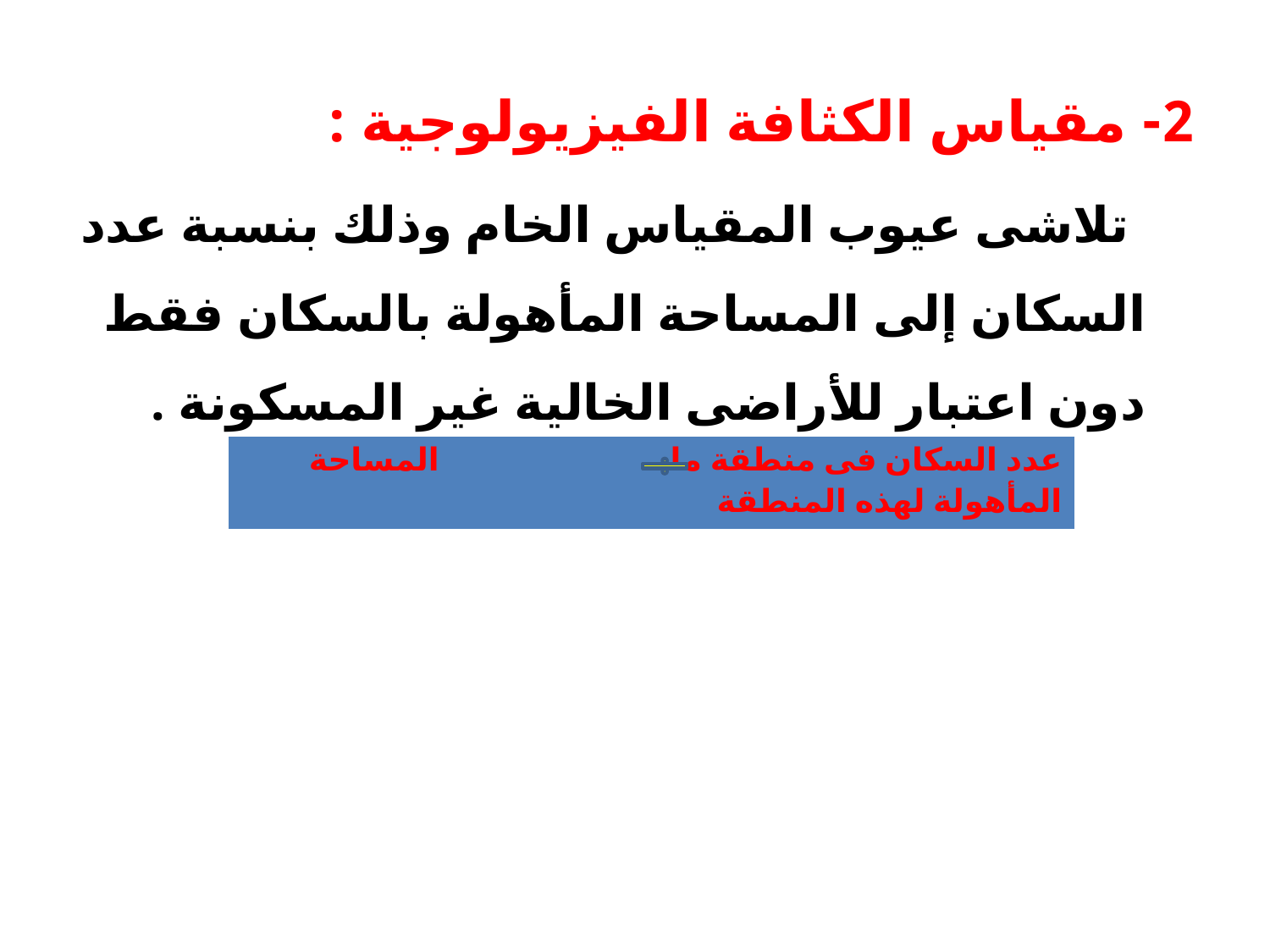

2- مقياس الكثافة الفيزيولوجية :
     تلاشى عيوب المقياس الخام وذلك بنسبة عدد السكان إلى المساحة المأهولة بالسكان فقط دون اعتبار للأراضى الخالية غير المسكونة .

| عدد السكان فى منطقة ما المساحة المأهولة لهذه المنطقة |
| --- |